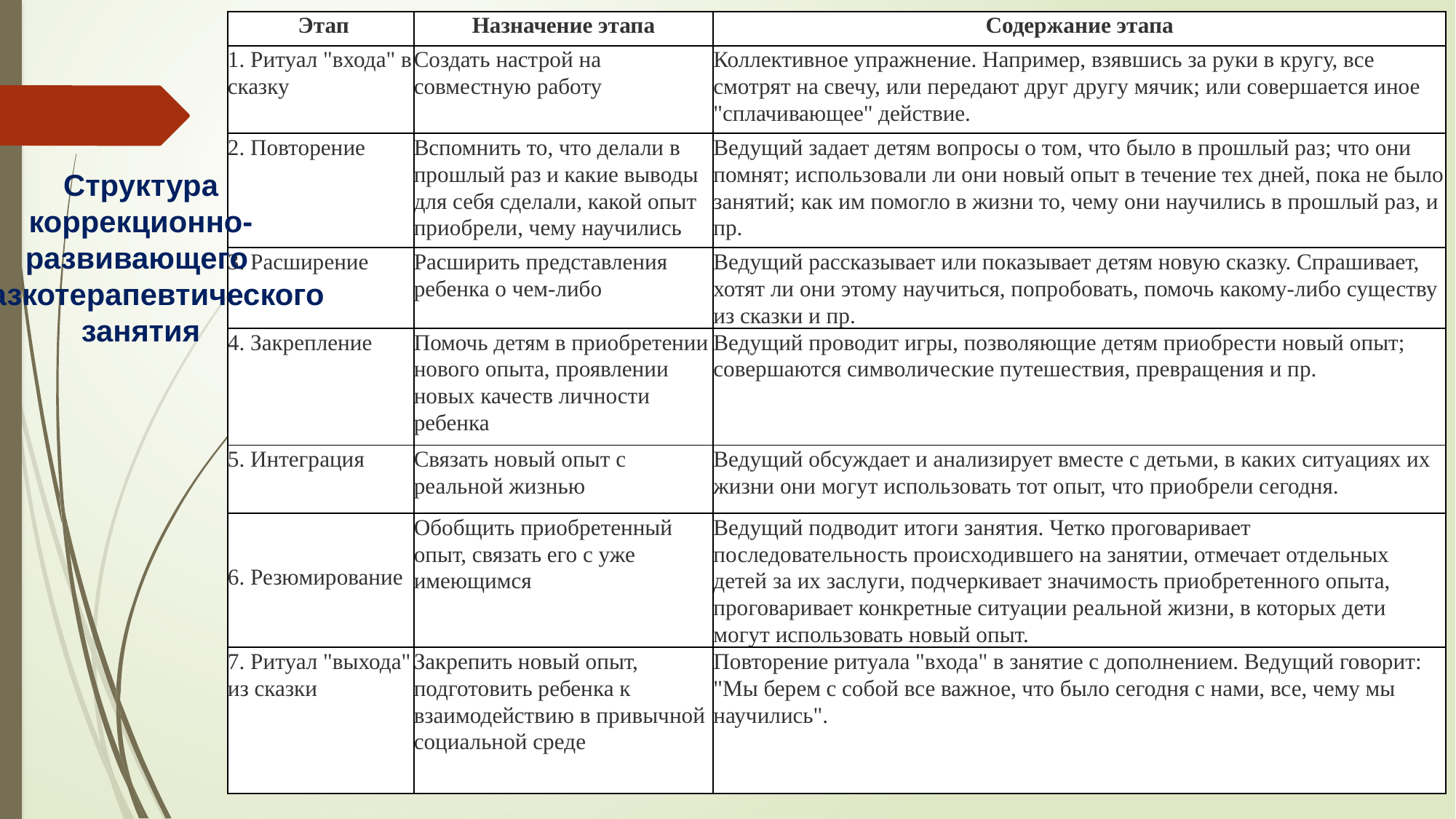

| Этап | Назначение этапа | Содержание этапа |
| --- | --- | --- |
| 1. Ритуал "входа" в сказку | Создать настрой на совместную работу | Коллективное упражнение. Например, взявшись за руки в кругу, все смотрят на свечу, или передают друг другу мячик; или совершается иное "сплачивающее" действие. |
| 2. Повторение | Вспомнить то, что делали в прошлый раз и какие выводы для себя сделали, какой опыт приобрели, чему научились | Ведущий задает детям вопросы о том, что было в прошлый раз; что они помнят; использовали ли они новый опыт в течение тех дней, пока не было занятий; как им помогло в жизни то, чему они научились в прошлый раз, и пр. |
| 3. Расширение | Расширить представления ребенка о чем-либо | Ведущий рассказывает или показывает детям новую сказку. Спрашивает, хотят ли они этому научиться, попробовать, помочь какому-либо существу из сказки и пр. |
| 4. Закрепление | Помочь детям в приобретении нового опыта, проявлении новых качеств личности ребенка | Ведущий проводит игры, позволяющие детям приобрести новый опыт; совершаются символические путешествия, превращения и пр. |
| 5. Интеграция | Связать новый опыт с реальной жизнью | Ведущий обсуждает и анализирует вместе с детьми, в каких ситуациях их жизни они могут использовать тот опыт, что приобрели сегодня. |
| 6. Резюмирование | Обобщить приобретенный опыт, связать его с уже имеющимся | Ведущий подводит итоги занятия. Четко проговаривает последовательность происходившего на занятии, отмечает отдельных детей за их заслуги, подчеркивает значимость приобретенного опыта, проговаривает конкретные ситуации реальной жизни, в которых дети могут использовать новый опыт. |
| 7. Ритуал "выхода" из сказки | Закрепить новый опыт, подготовить ребенка к взаимодействию в привычной социальной среде | Повторение ритуала "входа" в занятие с дополнением. Ведущий говорит: "Мы берем с собой все важное, что было сегодня с нами, все, чему мы научились". |
Структура
коррекционно-
развивающего
сказкотерапевтического
занятия